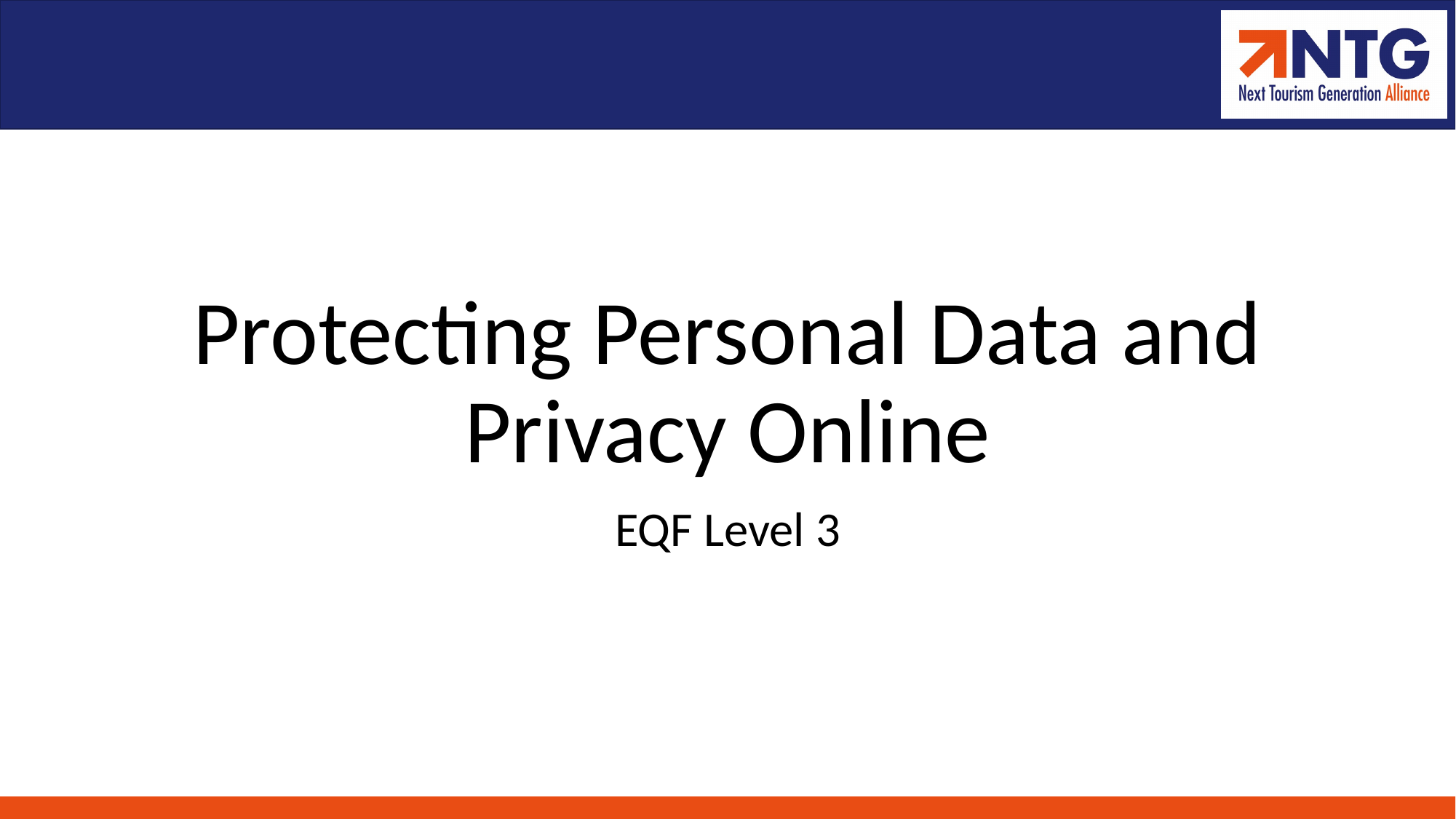

# Protecting Personal Data and Privacy Online
EQF Level 3